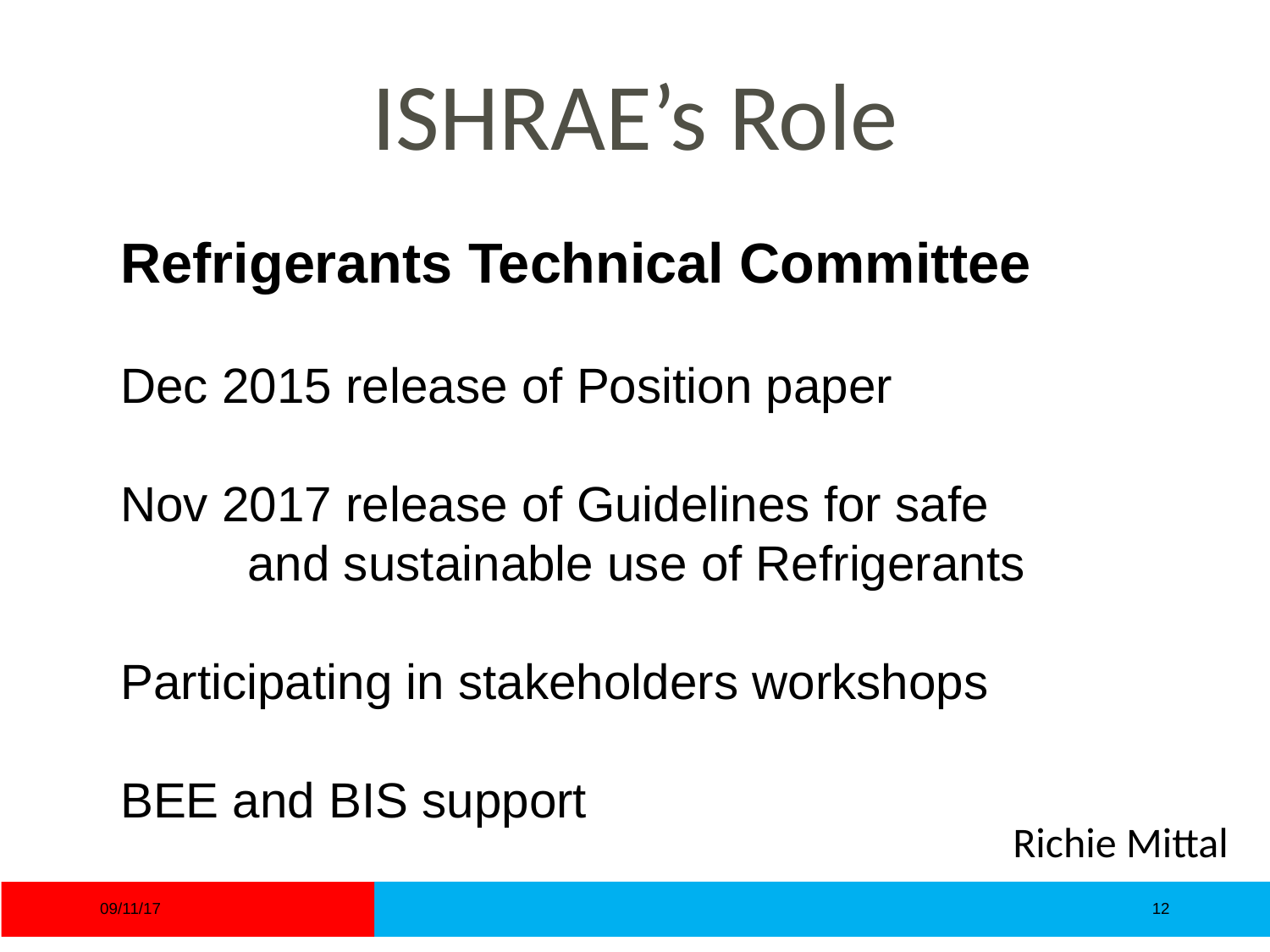

# ISHRAE’s Role
Refrigerants Technical Committee

Dec 2015 release of Position paper

Nov 2017 release of Guidelines for safe
	and sustainable use of Refrigerants

Participating in stakeholders workshops

BEE and BIS support
Richie Mittal
09/11/17
12